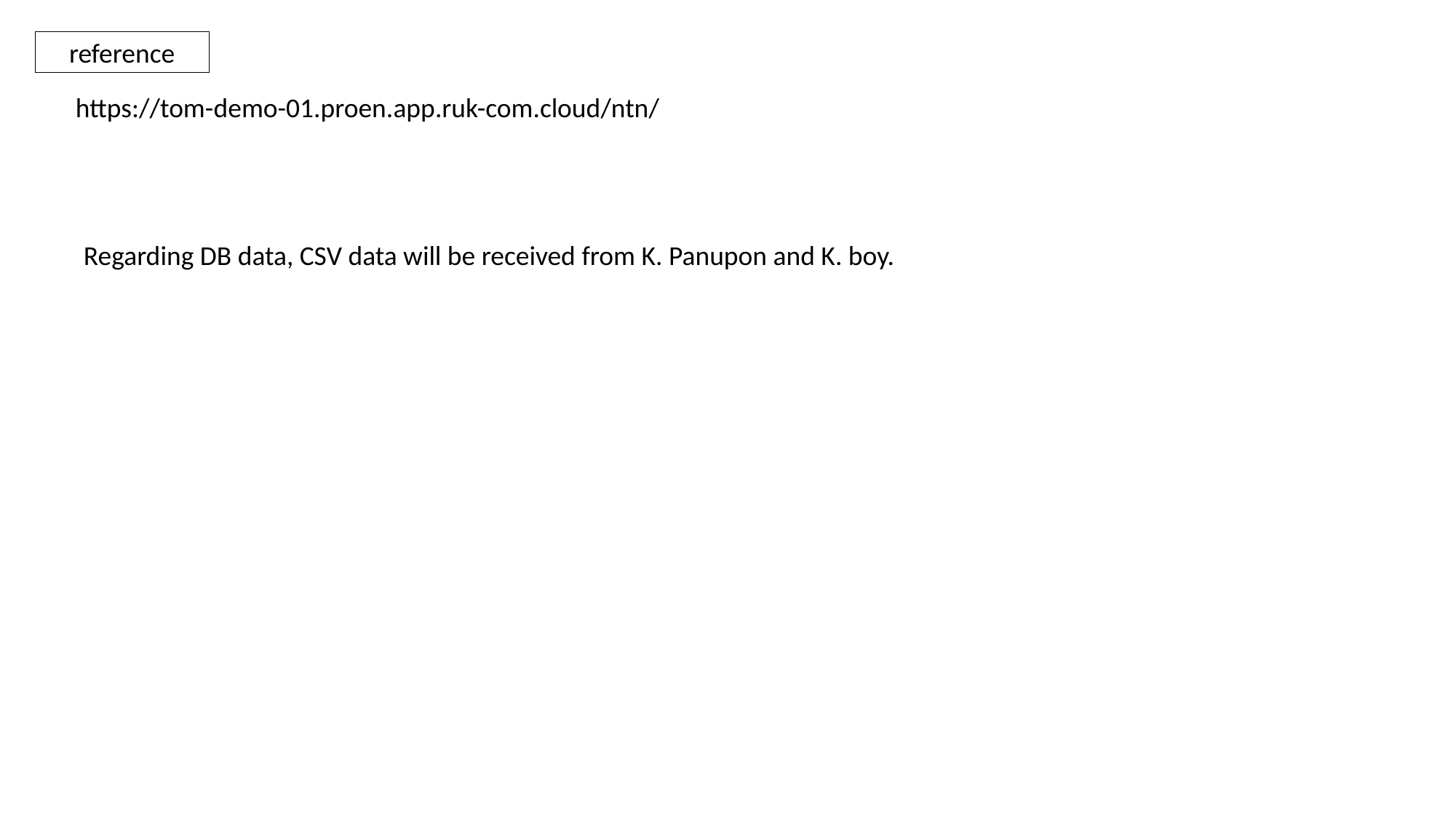

reference
https://tom-demo-01.proen.app.ruk-com.cloud/ntn/
Regarding DB data, CSV data will be received from K. Panupon and K. boy.